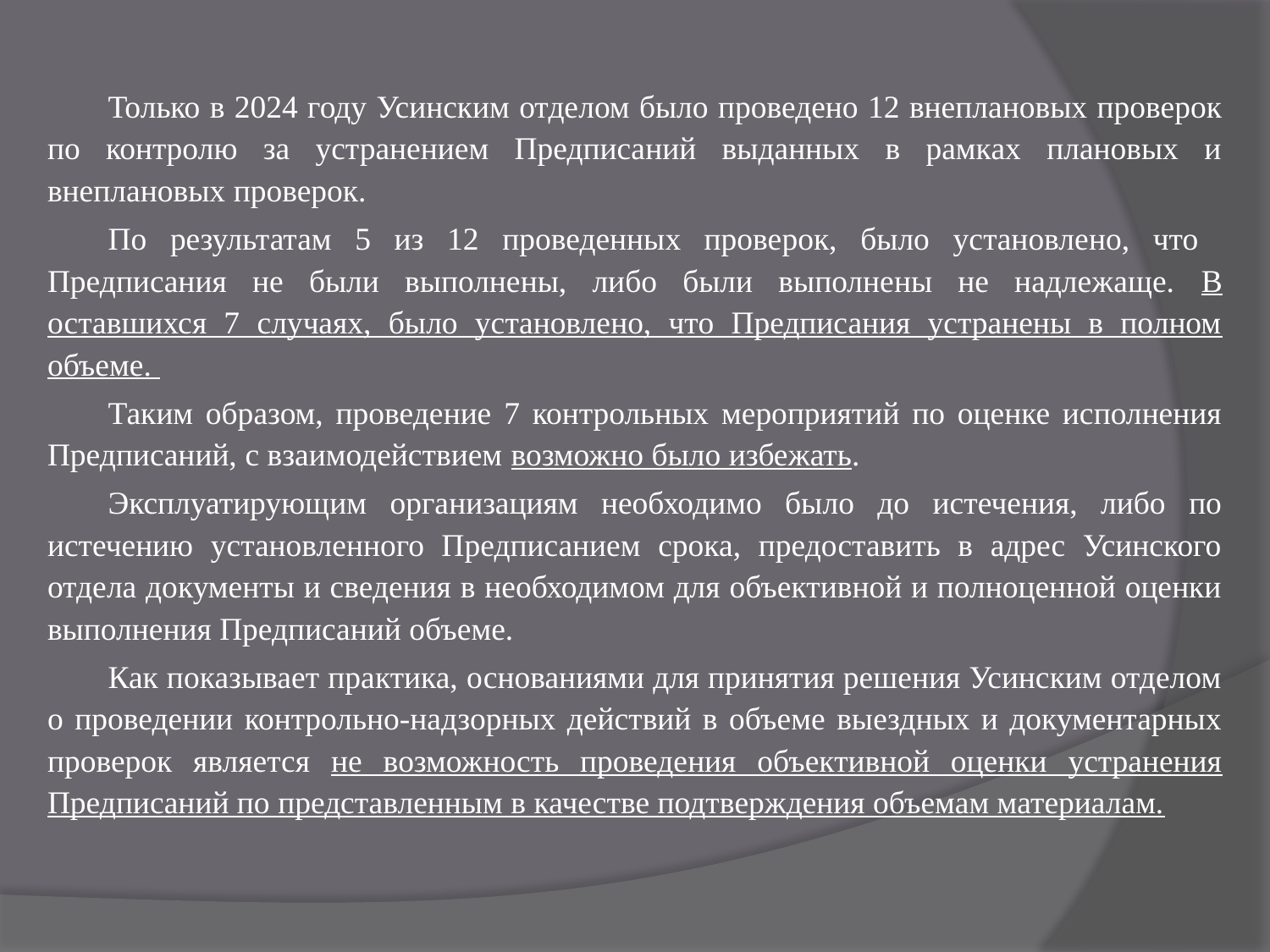

Только в 2024 году Усинским отделом было проведено 12 внеплановых проверок по контролю за устранением Предписаний выданных в рамках плановых и внеплановых проверок.
По результатам 5 из 12 проведенных проверок, было установлено, что  Предписания не были выполнены, либо были выполнены не надлежаще. В оставшихся 7 случаях, было установлено, что Предписания устранены в полном объеме.
Таким образом, проведение 7 контрольных мероприятий по оценке исполнения Предписаний, с взаимодействием возможно было избежать.
Эксплуатирующим организациям необходимо было до истечения, либо по истечению установленного Предписанием срока, предоставить в адрес Усинского отдела документы и сведения в необходимом для объективной и полноценной оценки выполнения Предписаний объеме.
Как показывает практика, основаниями для принятия решения Усинским отделом о проведении контрольно-надзорных действий в объеме выездных и документарных проверок является не возможность проведения объективной оценки устранения Предписаний по представленным в качестве подтверждения объемам материалам.